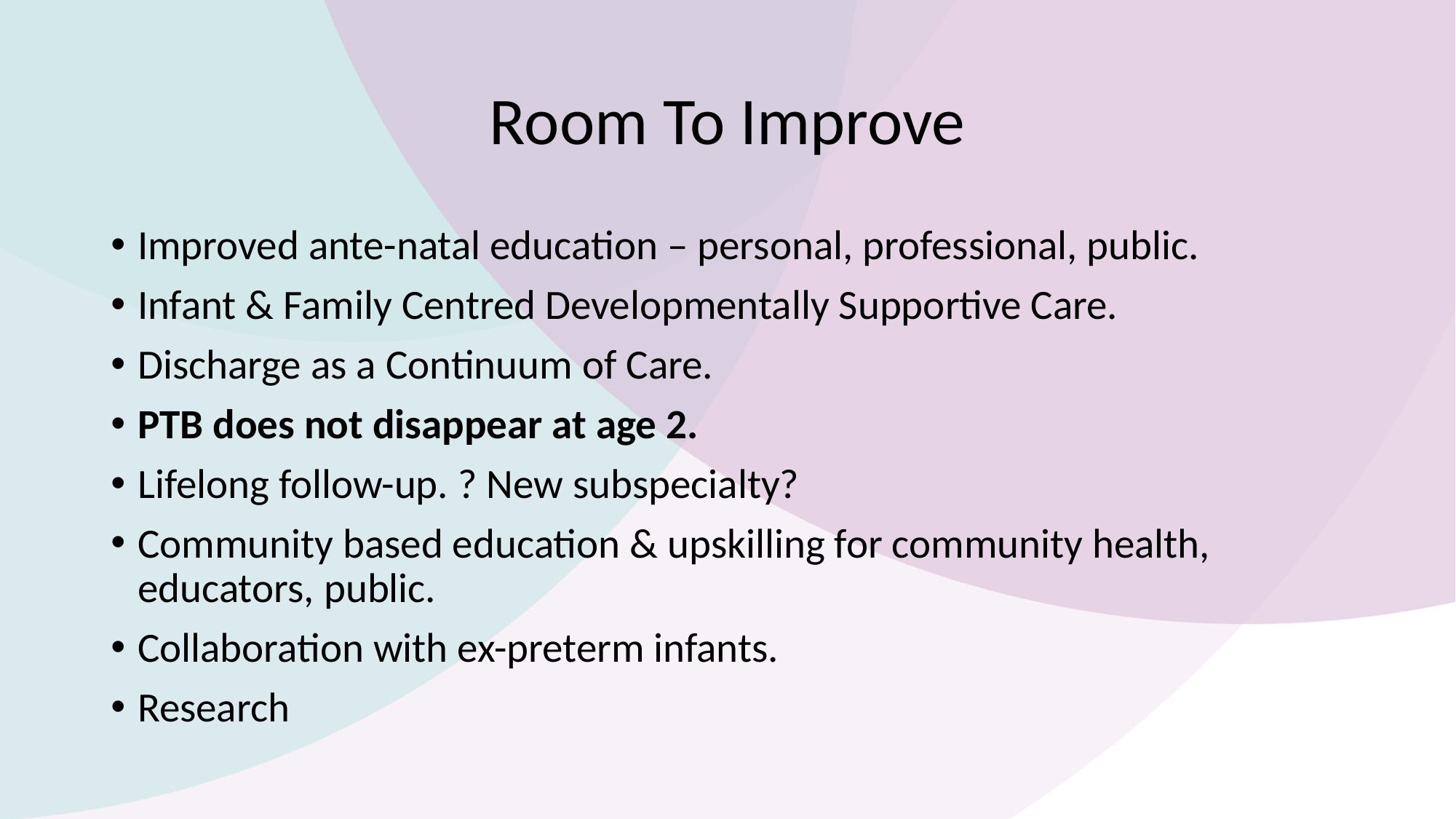

# Room To Improve
Improved ante-natal education – personal, professional, public.
Infant & Family Centred Developmentally Supportive Care.
Discharge as a Continuum of Care.
PTB does not disappear at age 2.
Lifelong follow-up. ? New subspecialty?
Community based education & upskilling for community health, educators, public.
Collaboration with ex-preterm infants.
Research